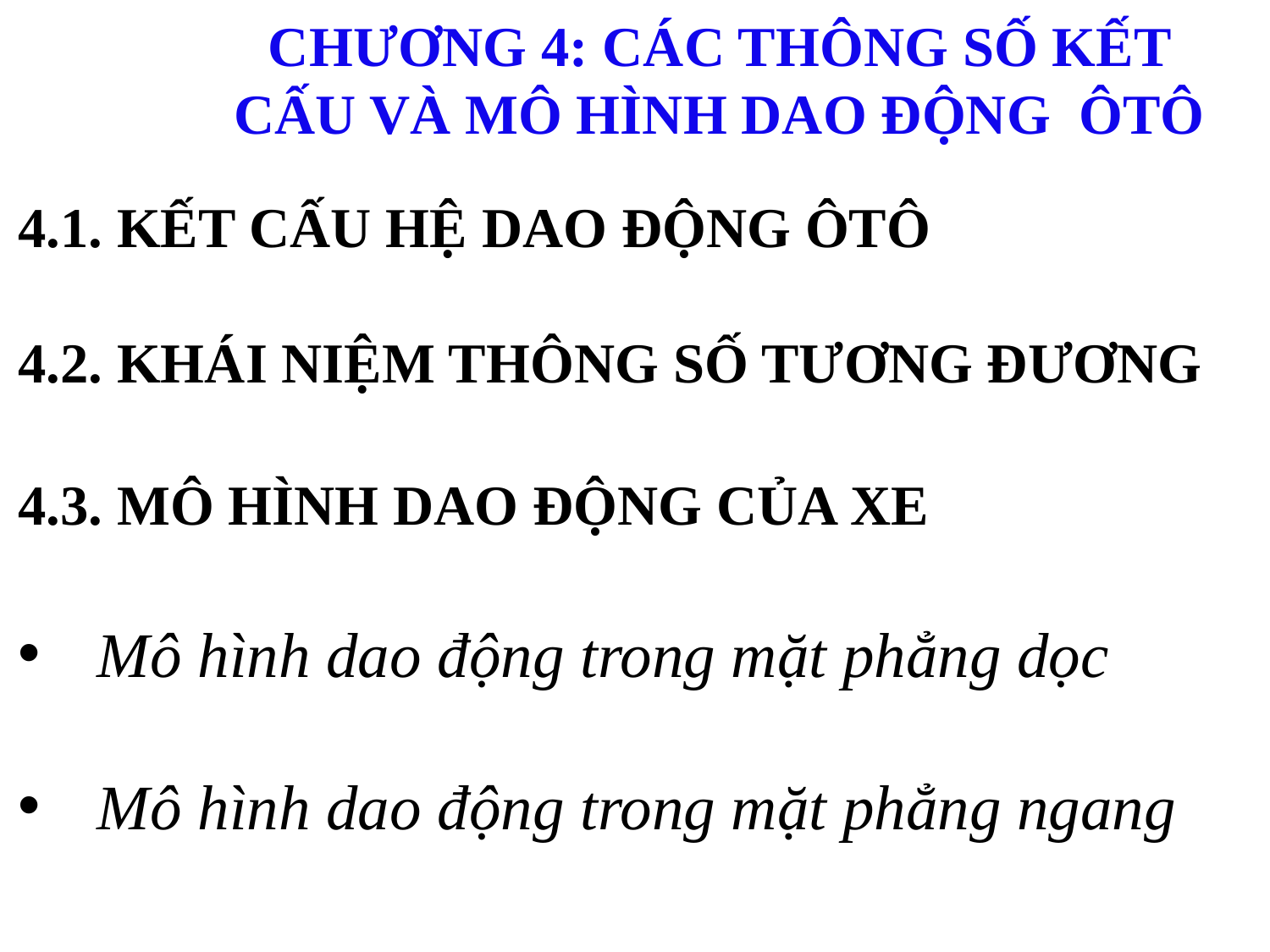

CHƯƠNG 4: CÁC THÔNG SỐ KẾT CẤU VÀ MÔ HÌNH DAO ĐỘNG  ÔTÔ
4.1. KẾT CẤU HỆ DAO ĐỘNG ÔTÔ

4.2. KHÁI NIỆM THÔNG SỐ TƯƠNG ĐƯƠNG

4.3. MÔ HÌNH DAO ĐỘNG CỦA XE

Mô hình dao động trong mặt phẳng dọc

Mô hình dao động trong mặt phẳng ngang